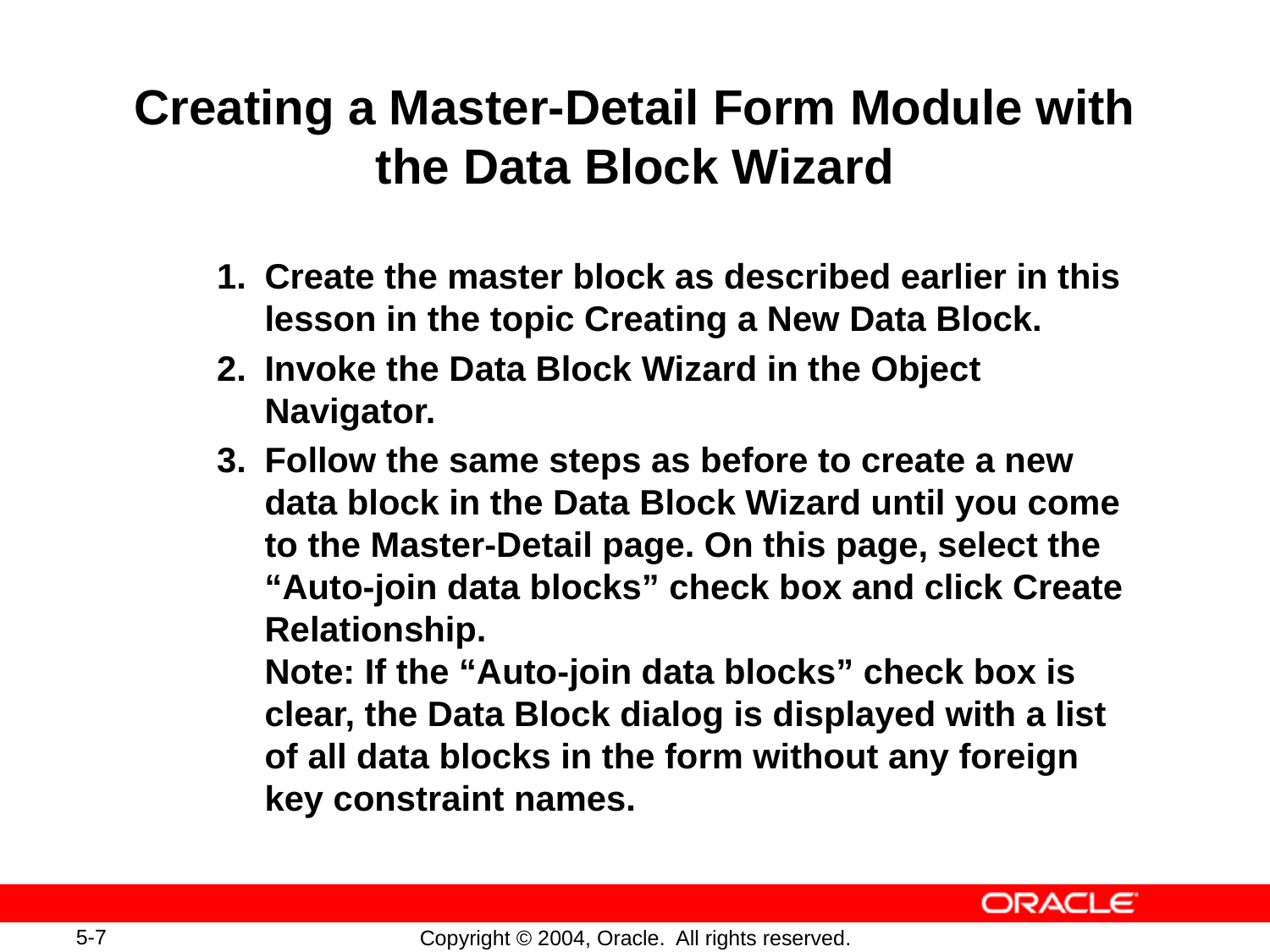

# Creating a Master-Detail Form Module with the Data Block Wizard
1.	Create the master block as described earlier in this lesson in the topic Creating a New Data Block.
2.	Invoke the Data Block Wizard in the Object Navigator.
3.	Follow the same steps as before to create a new data block in the Data Block Wizard until you come to the Master-Detail page. On this page, select the “Auto-join data blocks” check box and click Create Relationship.
Note: If the “Auto-join data blocks” check box is clear, the Data Block dialog is displayed with a list of all data blocks in the form without any foreign key constraint names.